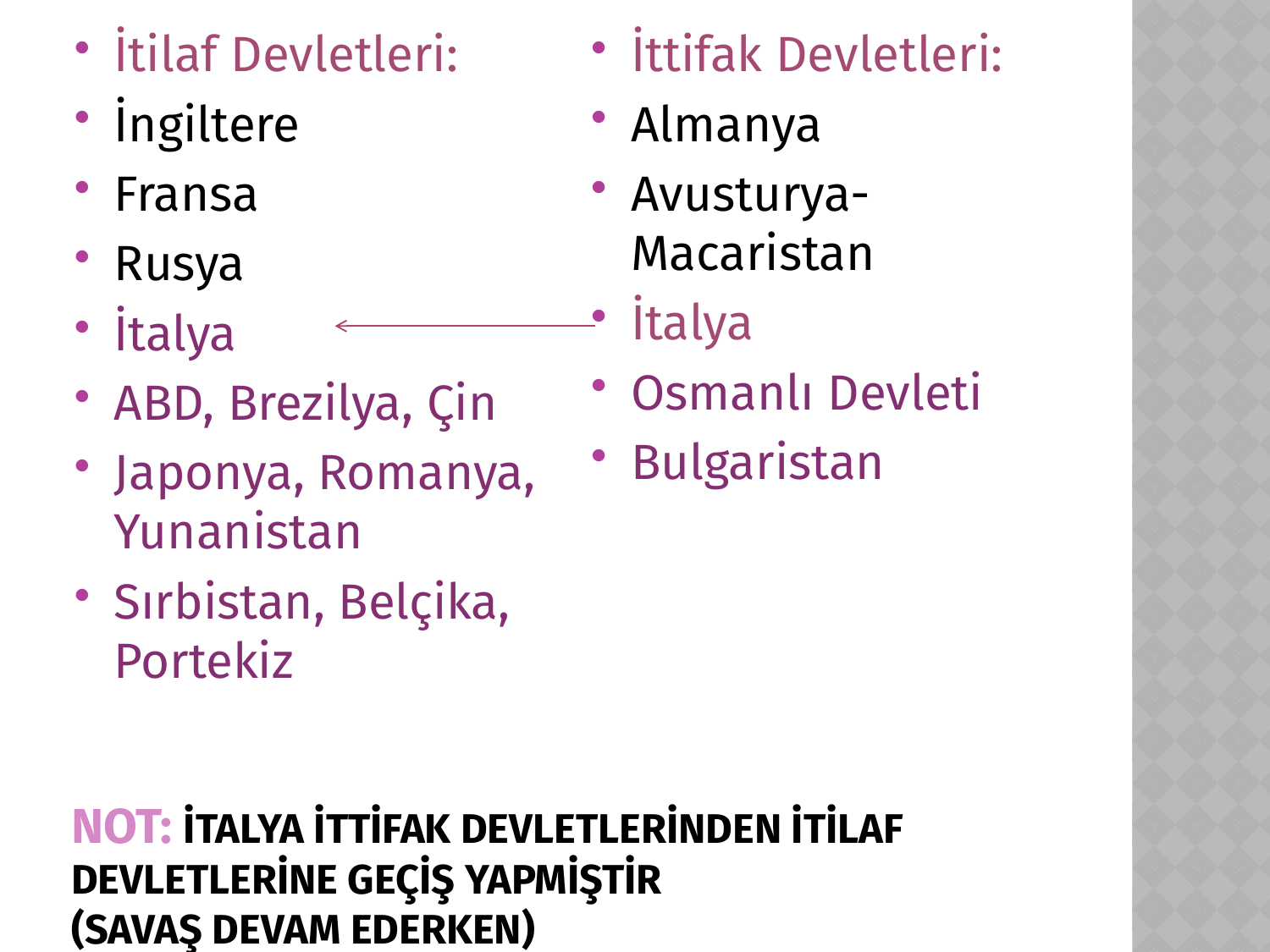

İtilaf Devletleri:
İngiltere
Fransa
Rusya
İtalya
ABD, Brezilya, Çin
Japonya, Romanya, Yunanistan
Sırbistan, Belçika, Portekiz

İttifak Devletleri:
Almanya
Avusturya-Macaristan
İtalya
Osmanlı Devleti
Bulgaristan

# Not: İtalya ittifak devletlerinden itilaf devletlerine geçiş yapmiştir (savaş devam ederken)